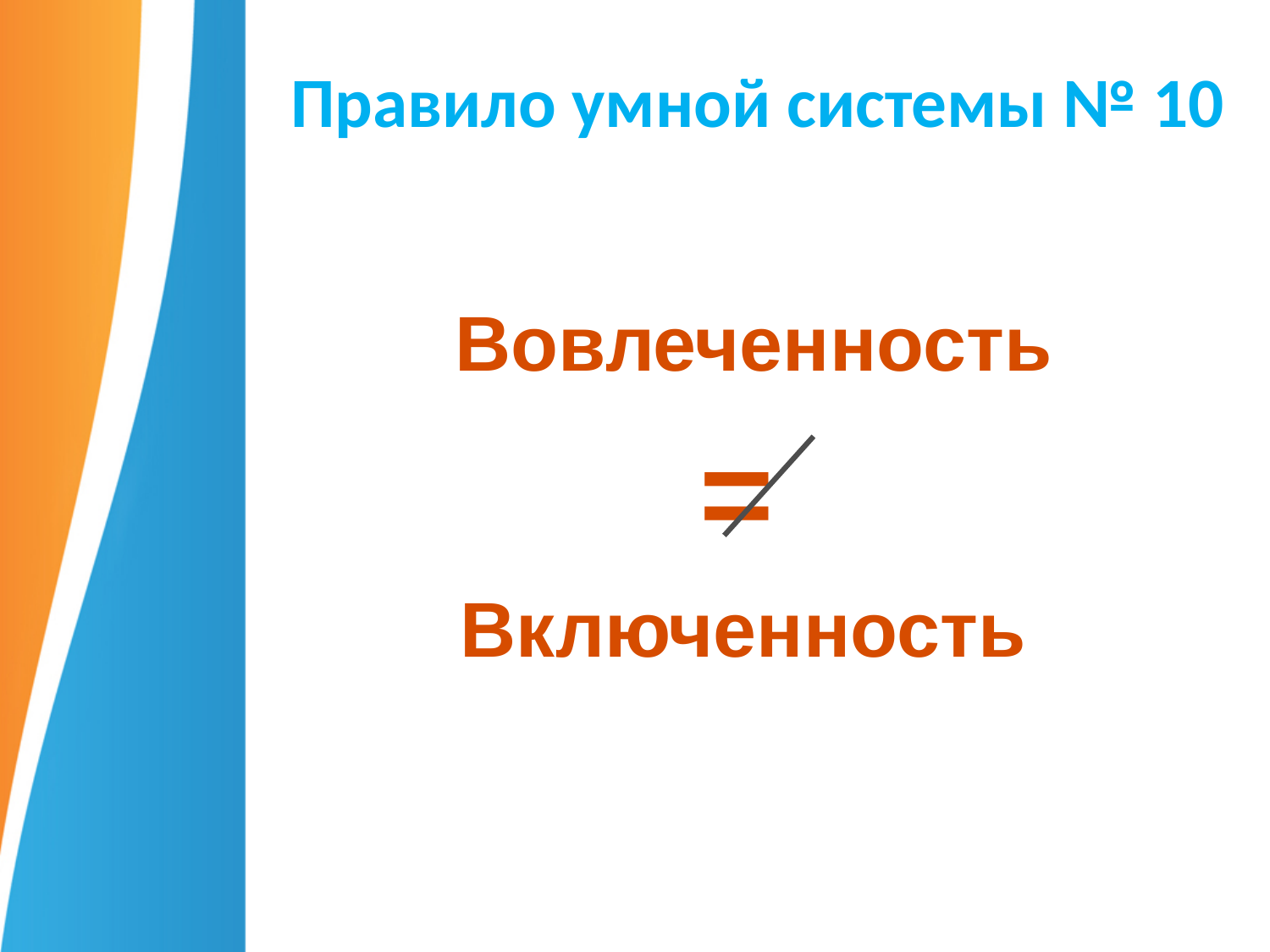

# Правило умной системы № 10

Вовлеченность
=
Включенность